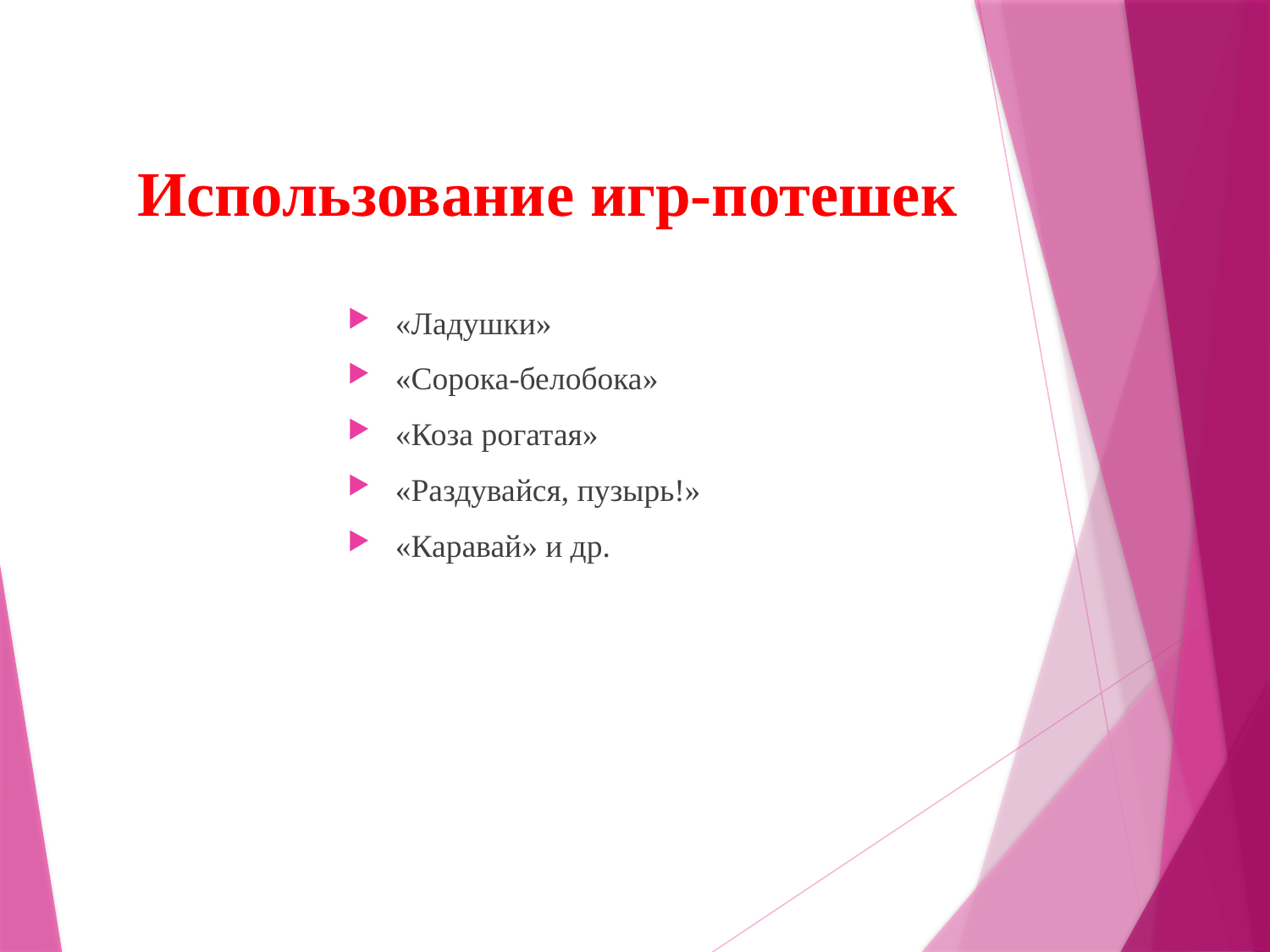

# Использование игр-потешек
«Ладушки»
«Сорока-белобока»
«Коза рогатая»
«Раздувайся, пузырь!»
«Каравай» и др.